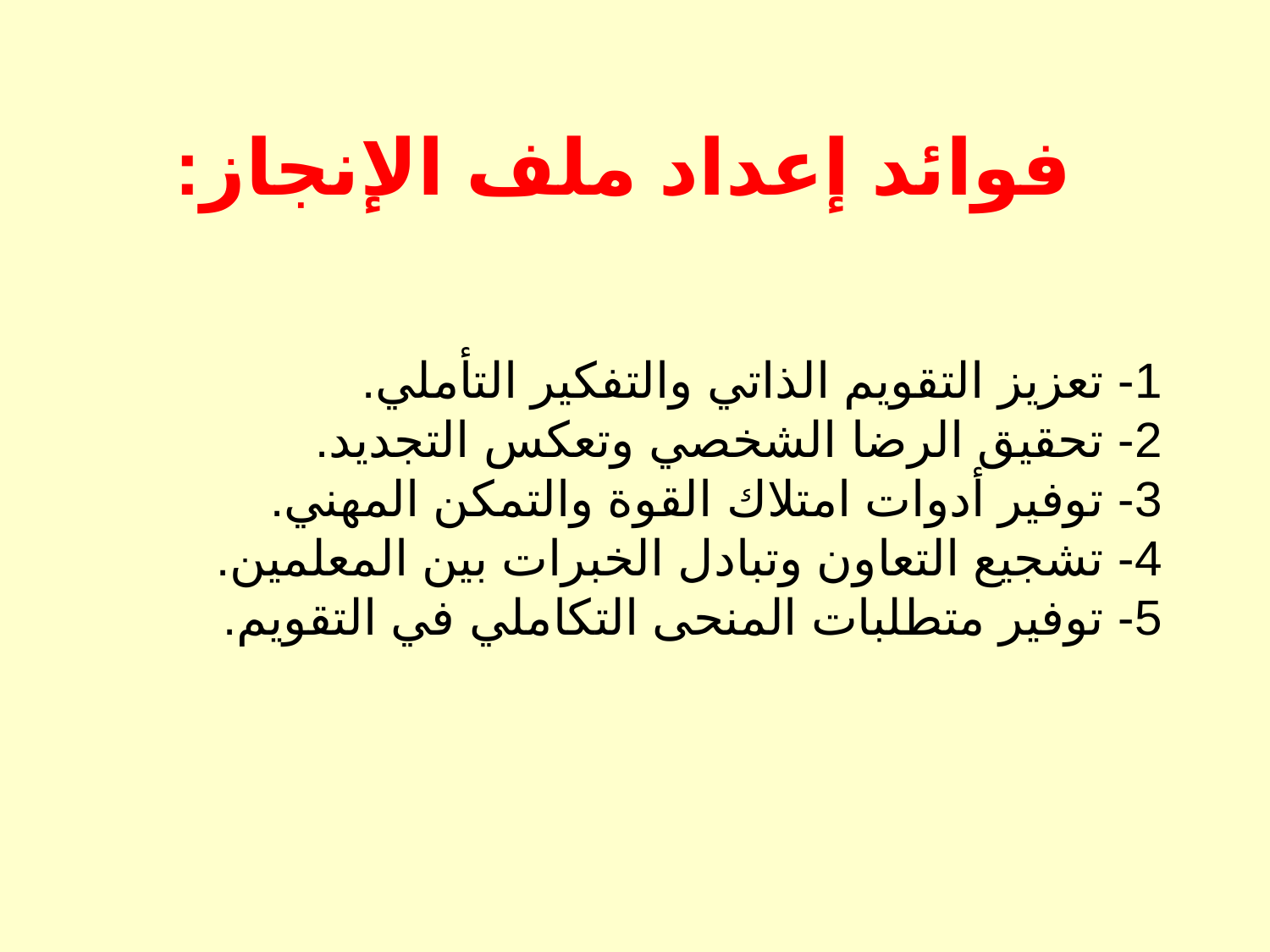

# فوائد إعداد ملف الإنجاز:
1- تعزيز التقويم الذاتي والتفكير التأملي.
2- تحقيق الرضا الشخصي وتعكس التجديد.
3- توفير أدوات امتلاك القوة والتمكن المهني.
4- تشجيع التعاون وتبادل الخبرات بين المعلمين.
5- توفير متطلبات المنحى التكاملي في التقويم.